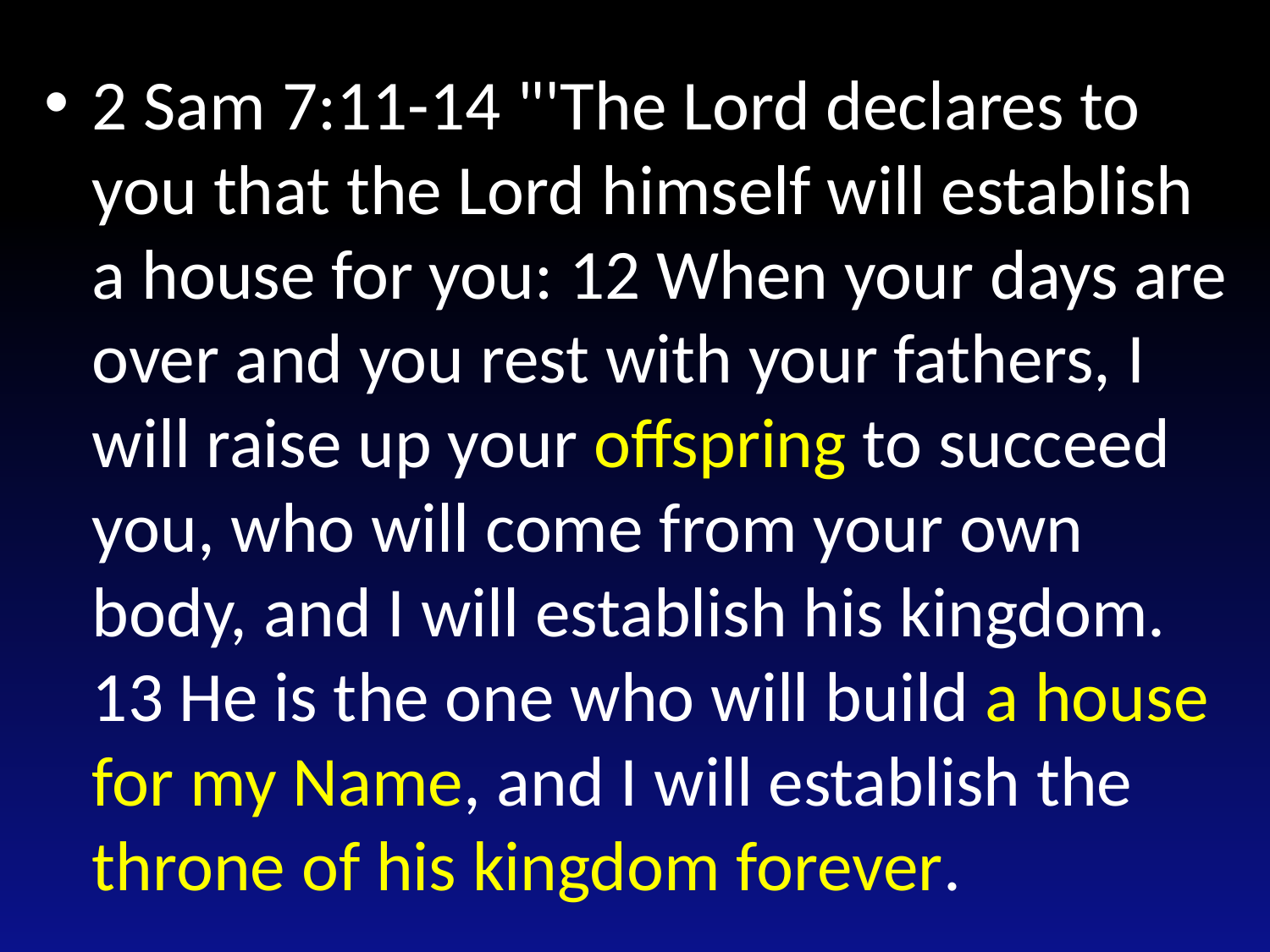

#
2 Sam 7:11-14 "'The Lord declares to you that the Lord himself will establish a house for you: 12 When your days are over and you rest with your fathers, I will raise up your offspring to succeed you, who will come from your own body, and I will establish his kingdom. 13 He is the one who will build a house for my Name, and I will establish the throne of his kingdom forever.